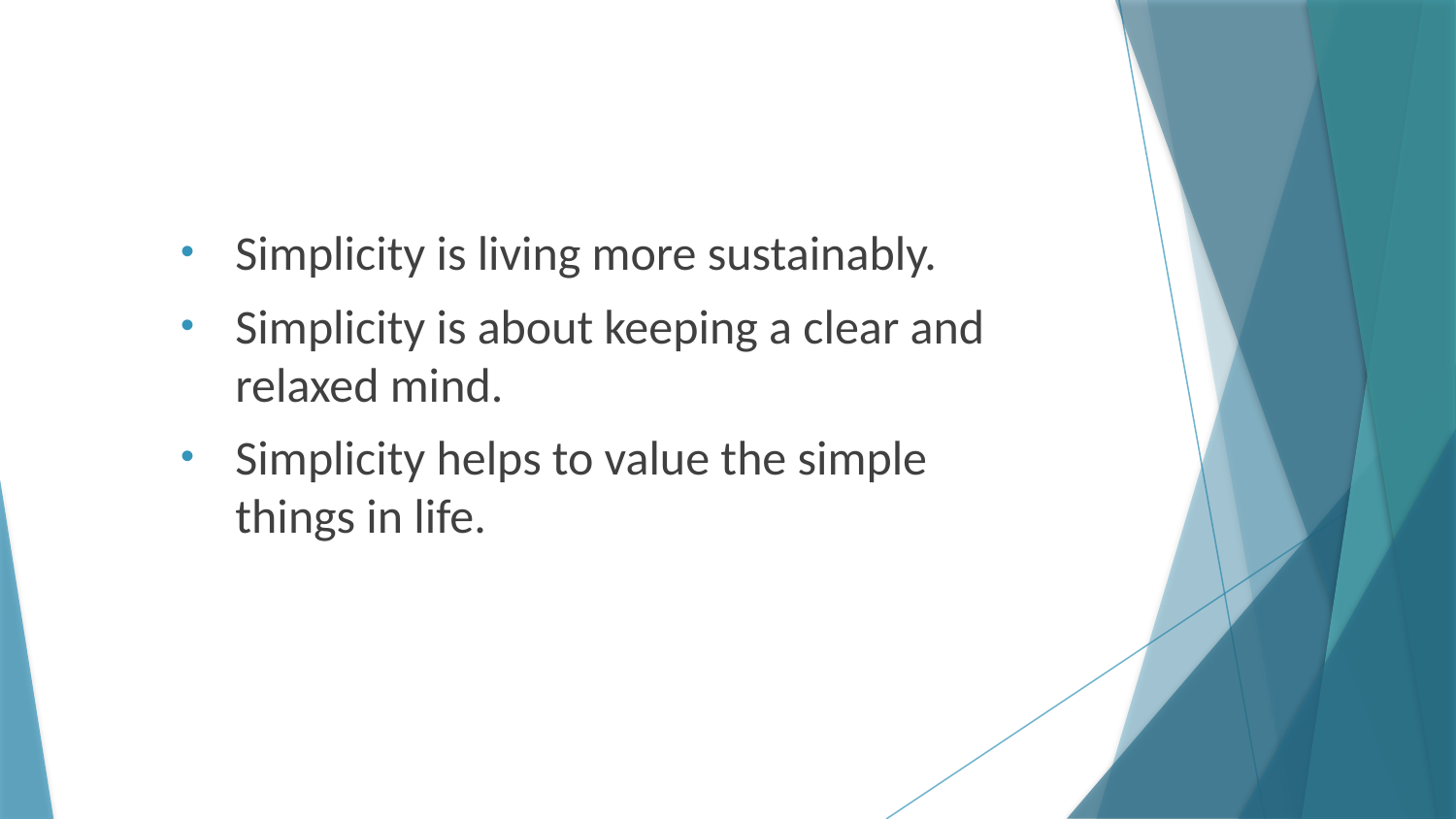

Simplicity is living more sustainably.
Simplicity is about keeping a clear and relaxed mind.
Simplicity helps to value the simple things in life.